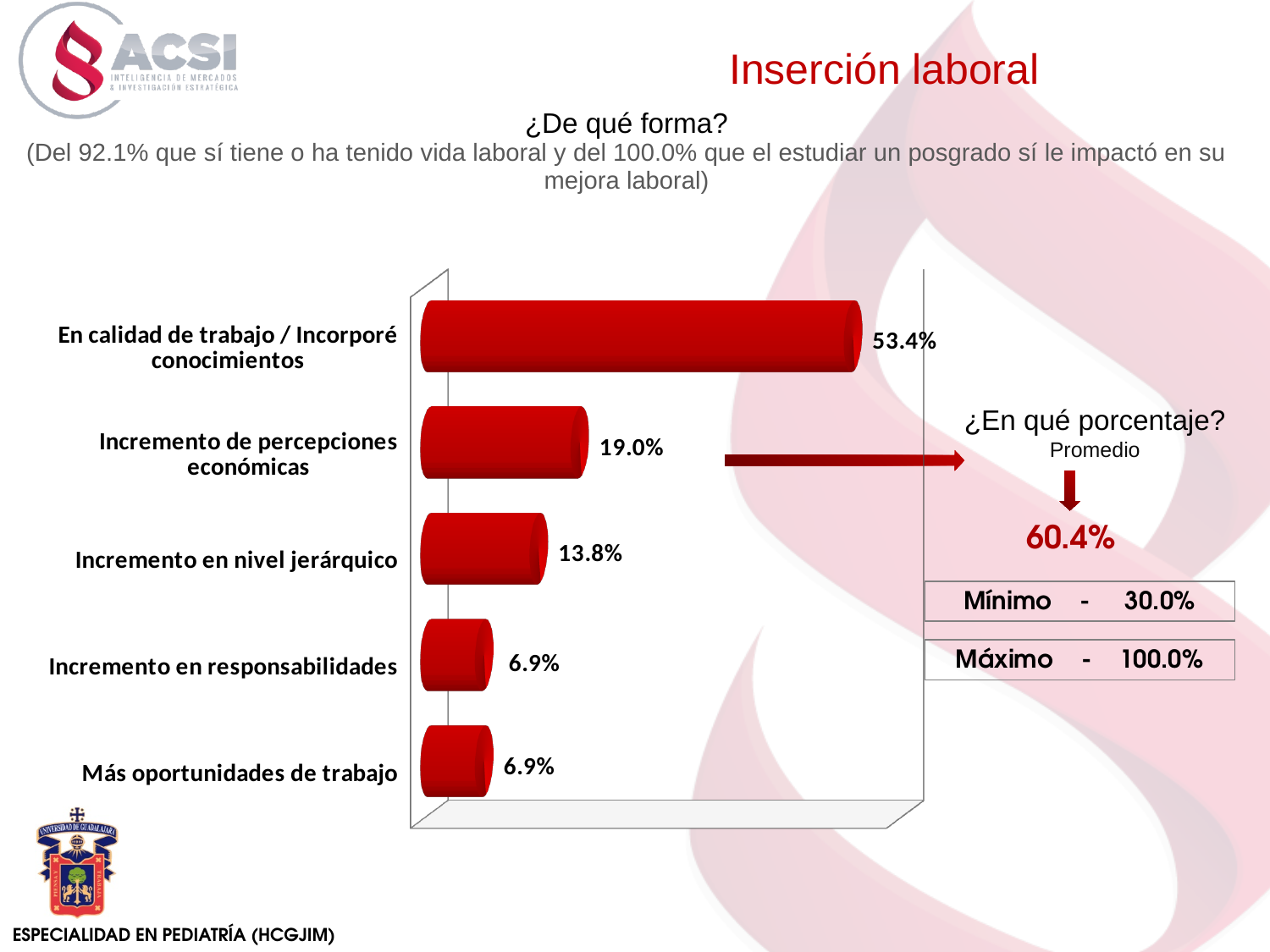

Inserción laboral
¿De qué forma?
(Del 92.1% que sí tiene o ha tenido vida laboral y del 100.0% que el estudiar un posgrado sí le impactó en su mejora laboral)

[unsupported chart]

¿En qué porcentaje?
Promedio

  60.4%
Mínimo    -     30.0%
Máximo    -    100.0%